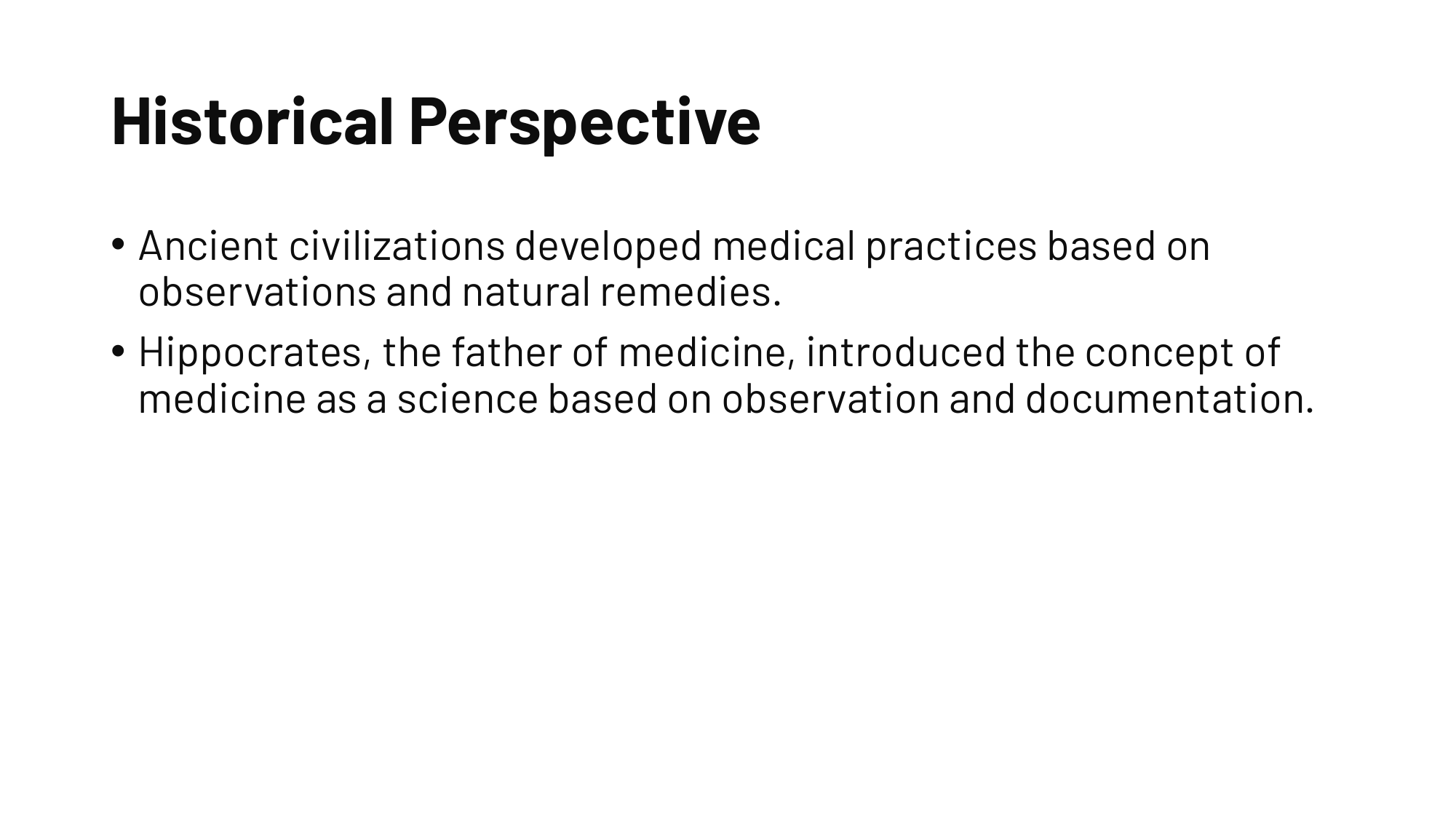

# Historical Perspective
Ancient civilizations developed medical practices based on observations and natural remedies.
Hippocrates, the father of medicine, introduced the concept of medicine as a science based on observation and documentation.